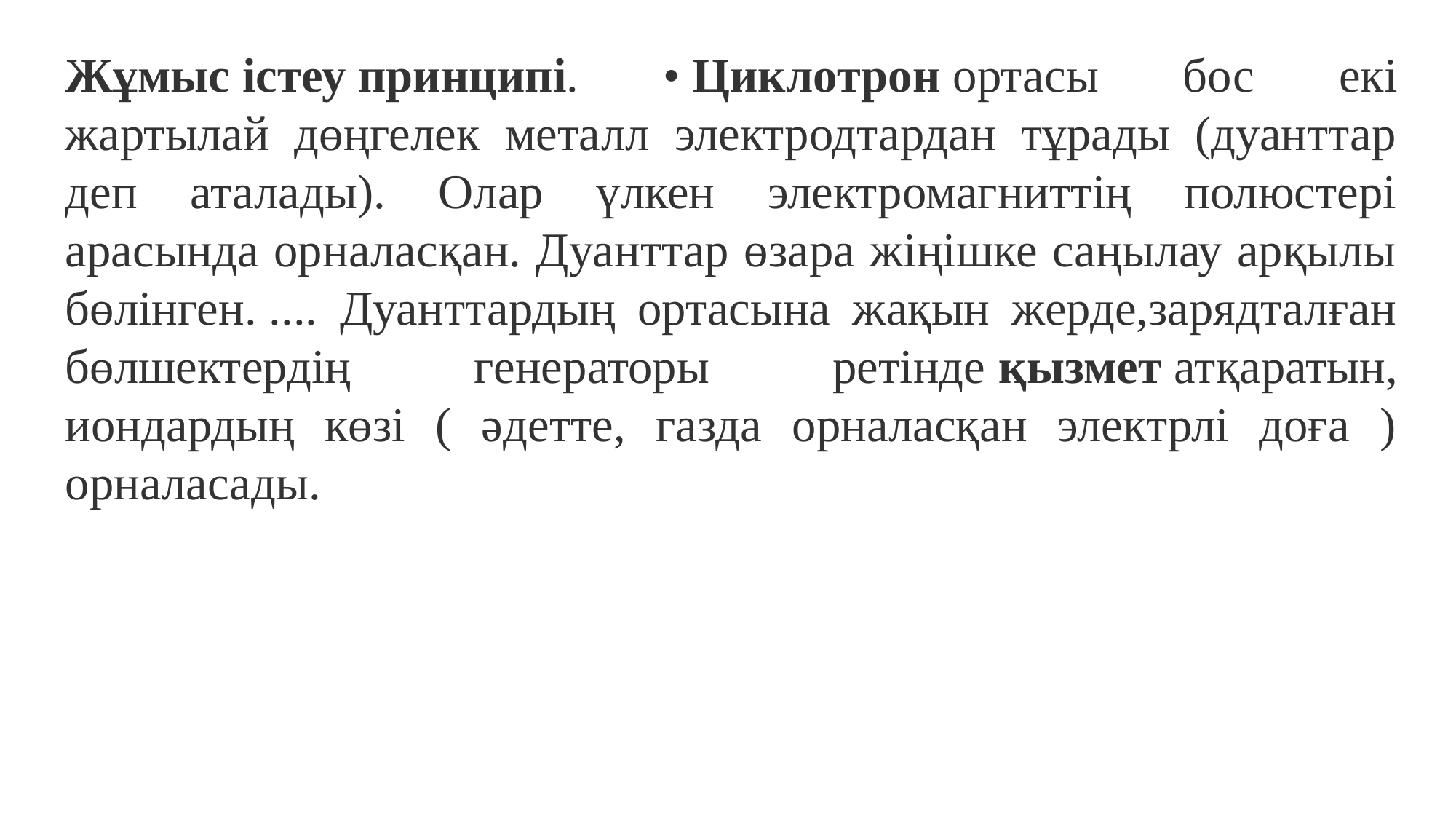

Жұмыс істеу принципі. • Циклотрон ортасы бос екі жартылай дөңгелек металл электродтардан тұрады (дуанттар деп аталады). Олар үлкен электромагниттің полюстері арасында орналасқан. Дуанттар өзара жіңішке саңылау арқылы бөлінген. .... Дуанттардың ортасына жақын жерде,зарядталған бөлшектердің генераторы ретінде қызмет атқаратын, иондардың көзі ( әдетте, газда орналасқан электрлі доға ) орналасады.